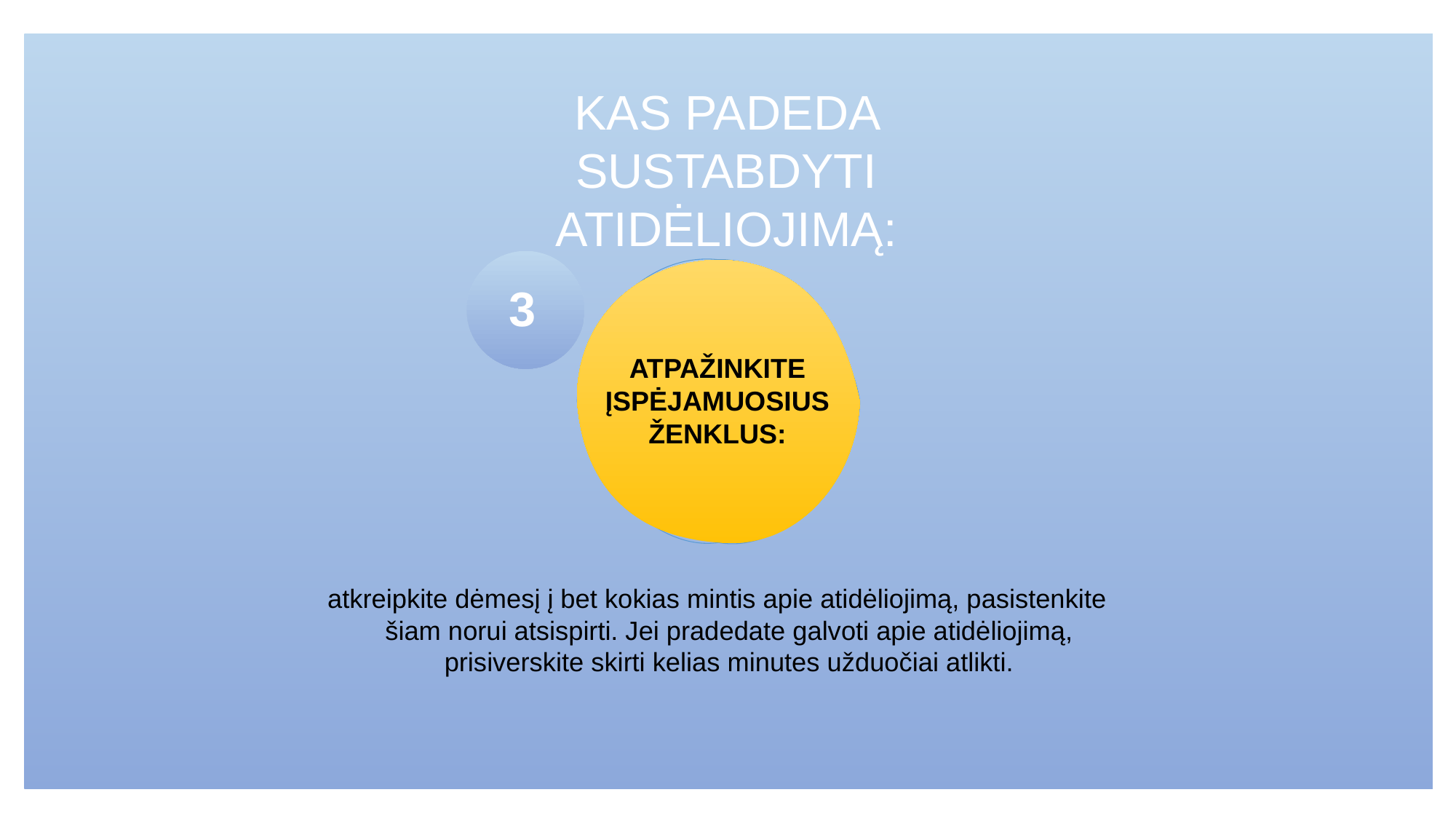

Kas padeda sustabdyti atidėliojimą:

3
Atpažinkite įspėjamuosius ženklus:
atkreipkite dėmesį į bet kokias mintis apie atidėliojimą, pasistenkite šiam norui atsispirti. Jei pradedate galvoti apie atidėliojimą, prisiverskite skirti kelias minutes užduočiai atlikti.